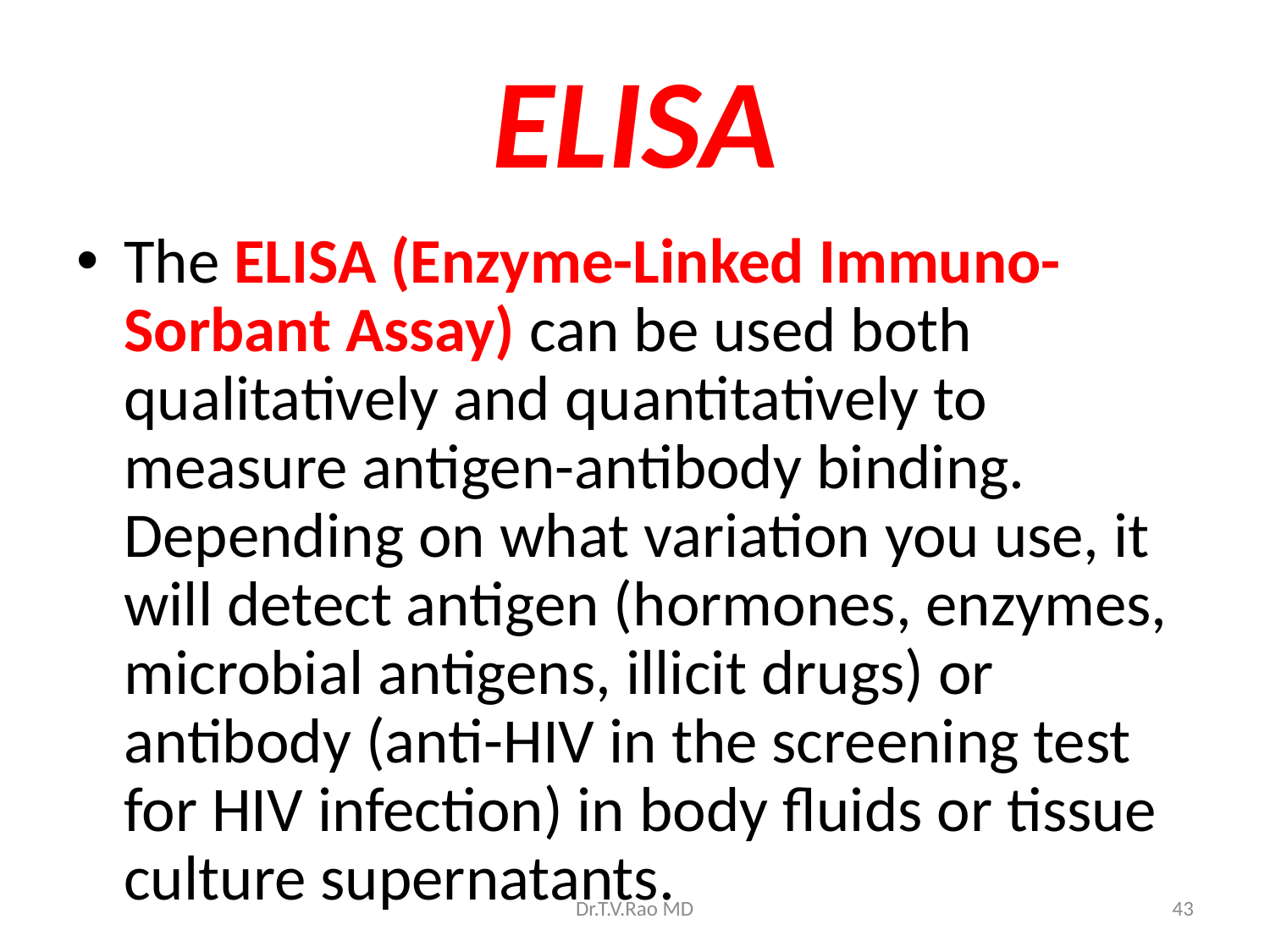

# ELISA
The ELISA (Enzyme-Linked Immuno-Sorbant Assay) can be used both qualitatively and quantitatively to measure antigen-antibody binding. Depending on what variation you use, it will detect antigen (hormones, enzymes, microbial antigens, illicit drugs) or antibody (anti-HIV in the screening test for HIV infection) in body fluids or tissue culture supernatants.
Dr.T.V.Rao MD
43